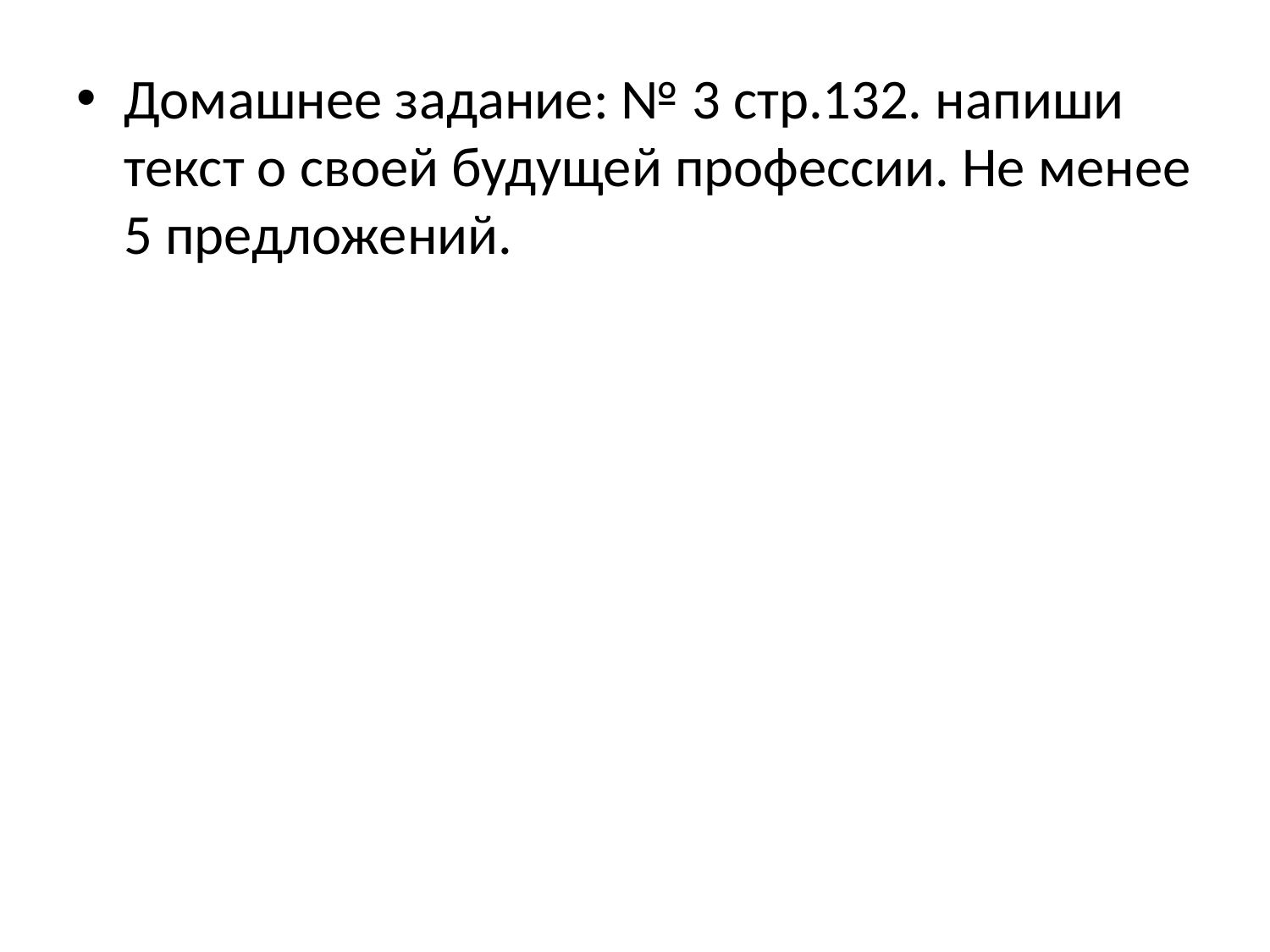

Домашнее задание: № 3 стр.132. напиши текст о своей будущей профессии. Не менее 5 предложений.